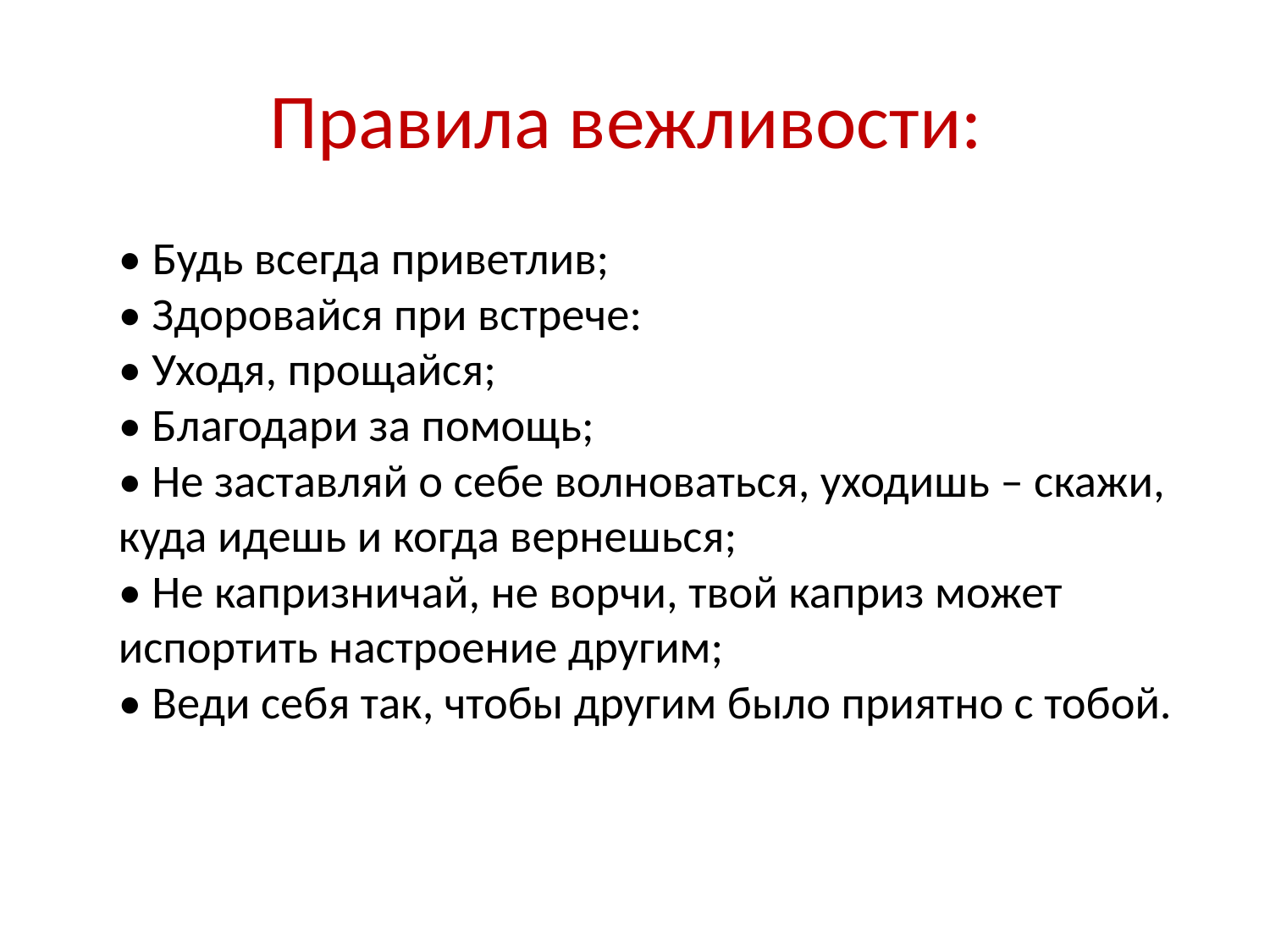

# Правила вежливости:
    • Будь всегда приветлив;
• Здоровайся при встрече:
• Уходя, прощайся;
• Благодари за помощь;
• Не заставляй о себе волноваться, уходишь – скажи, куда идешь и когда вернешься;
• Не капризничай, не ворчи, твой каприз может испортить настроение другим;
• Веди себя так, чтобы другим было приятно с тобой.